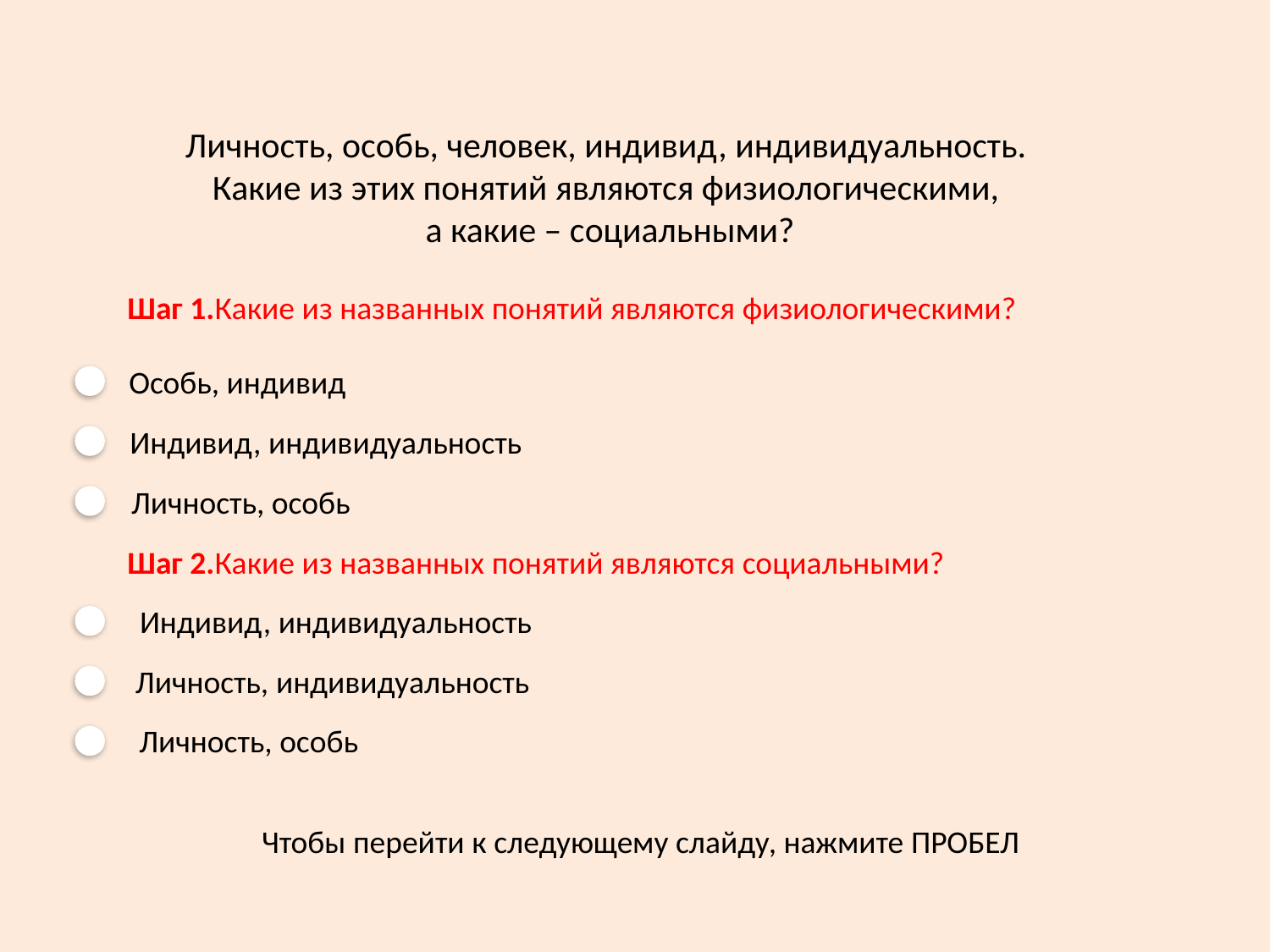

Личность, особь, человек, индивид, индивидуальность.
Какие из этих понятий являются физиологическими,
а какие – социальными?
Шаг 1.Какие из названных понятий являются физиологическими?
Особь, индивид

Индивид, индивидуальность

Личность, особь

Шаг 2.Какие из названных понятий являются социальными?
Индивид, индивидуальность

Личность, индивидуальность

Личность, особь

Чтобы перейти к следующему слайду, нажмите ПРОБЕЛ